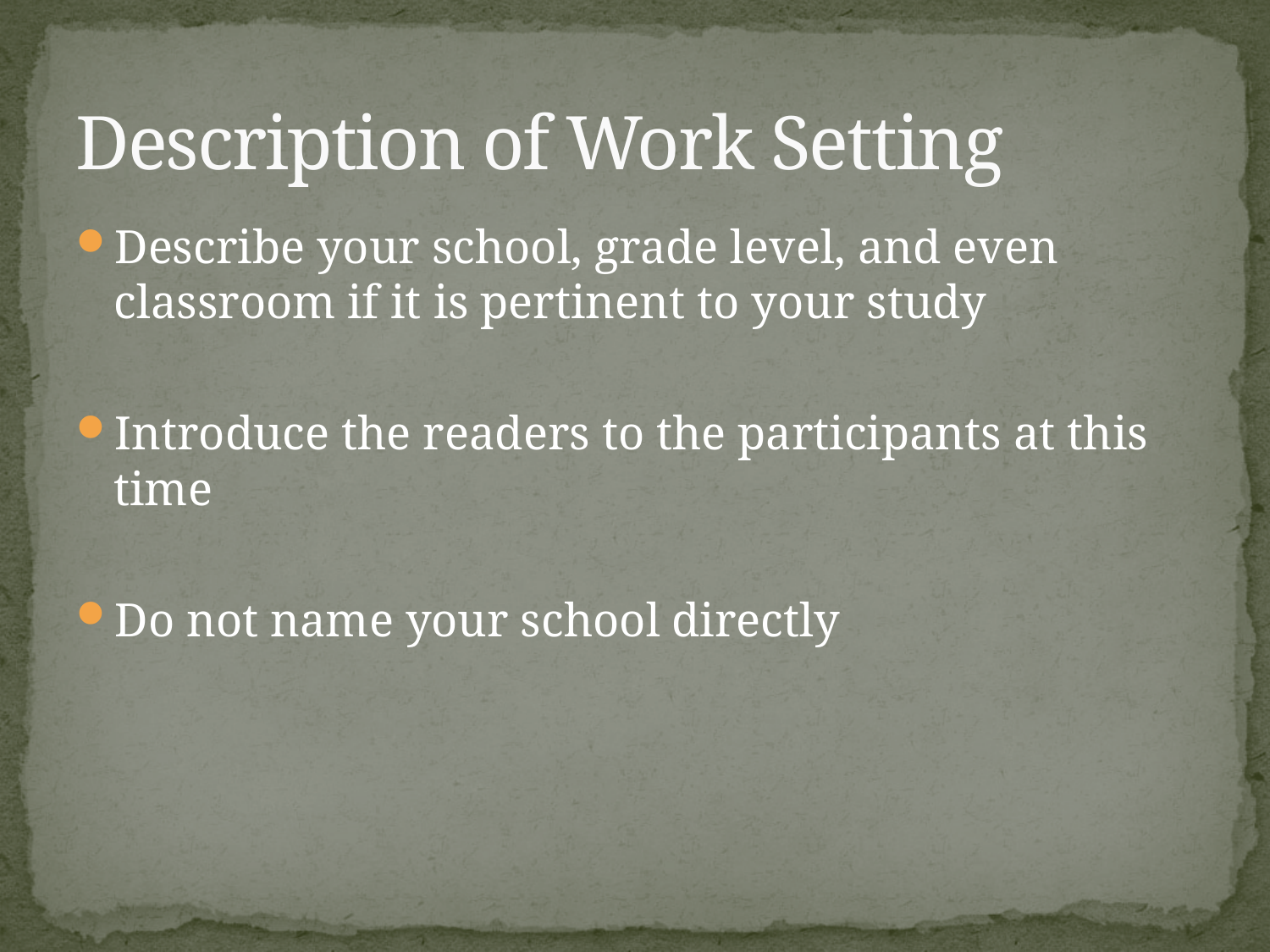

# Description of Work Setting
Describe your school, grade level, and even classroom if it is pertinent to your study

Introduce the readers to the participants at this time

Do not name your school directly